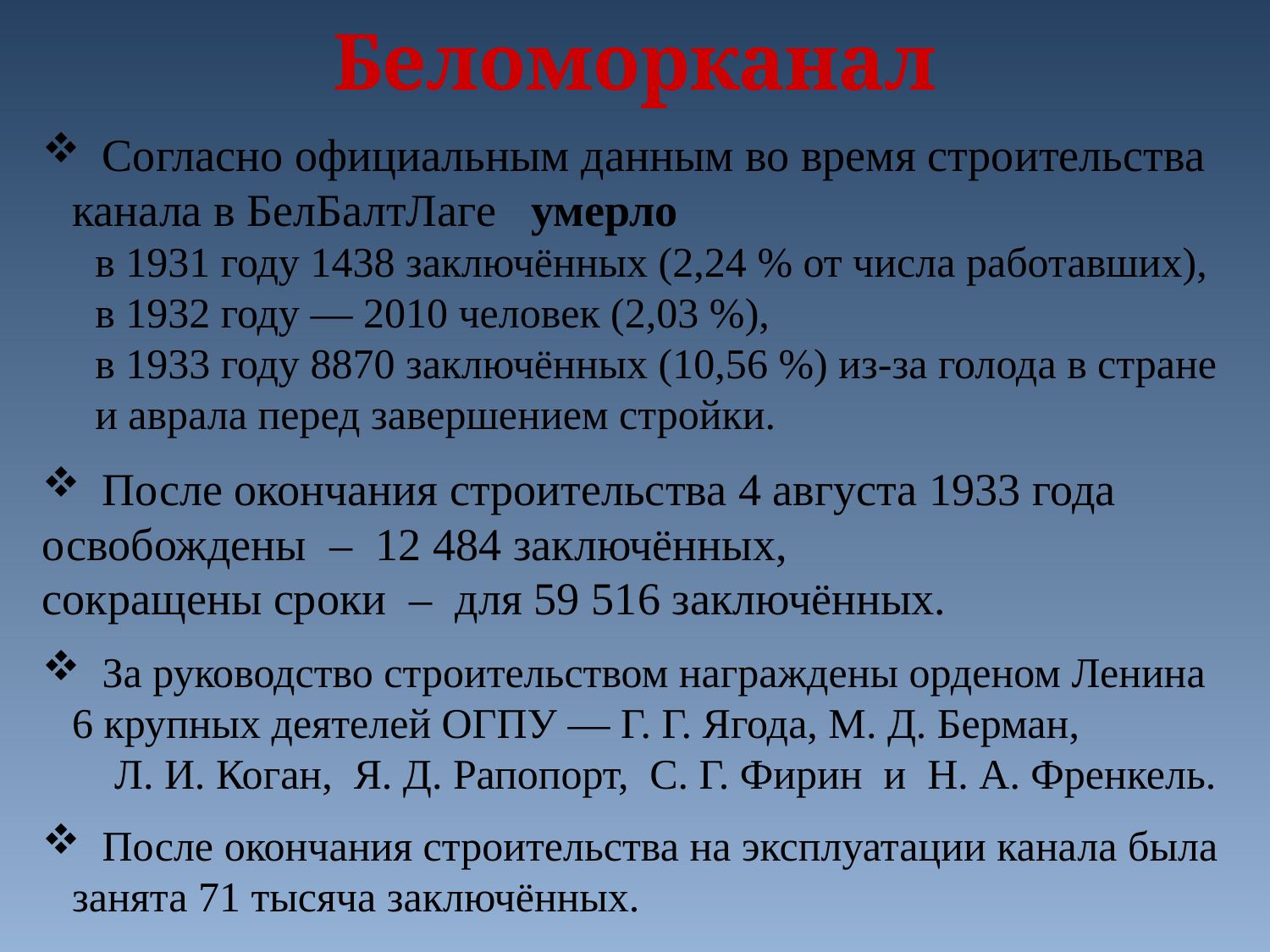

# Беломорканал
  Согласно официальным данным во время строительства канала в БелБалтЛаге   умерло
     в 1931 году 1438 заключённых (2,24 % от числа работавших),
     в 1932 году — 2010 человек (2,03 %),
     в 1933 году 8870 заключённых (10,56 %) из-за голода в стране
     и аврала перед завершением стройки.
  После окончания строительства 4 августа 1933 года
освобождены  –  12 484 заключённых,
сокращены сроки  –  для 59 516 заключённых.
  За руководство строительством награждены орденом Ленина 6 крупных деятелей ОГПУ — Г. Г. Ягода, М. Д. Берман,                  Л. И. Коган,  Я. Д. Рапопорт,  С. Г. Фирин  и  Н. А. Френкель.
  После окончания строительства на эксплуатации канала была занята 71 тысяча заключённых.